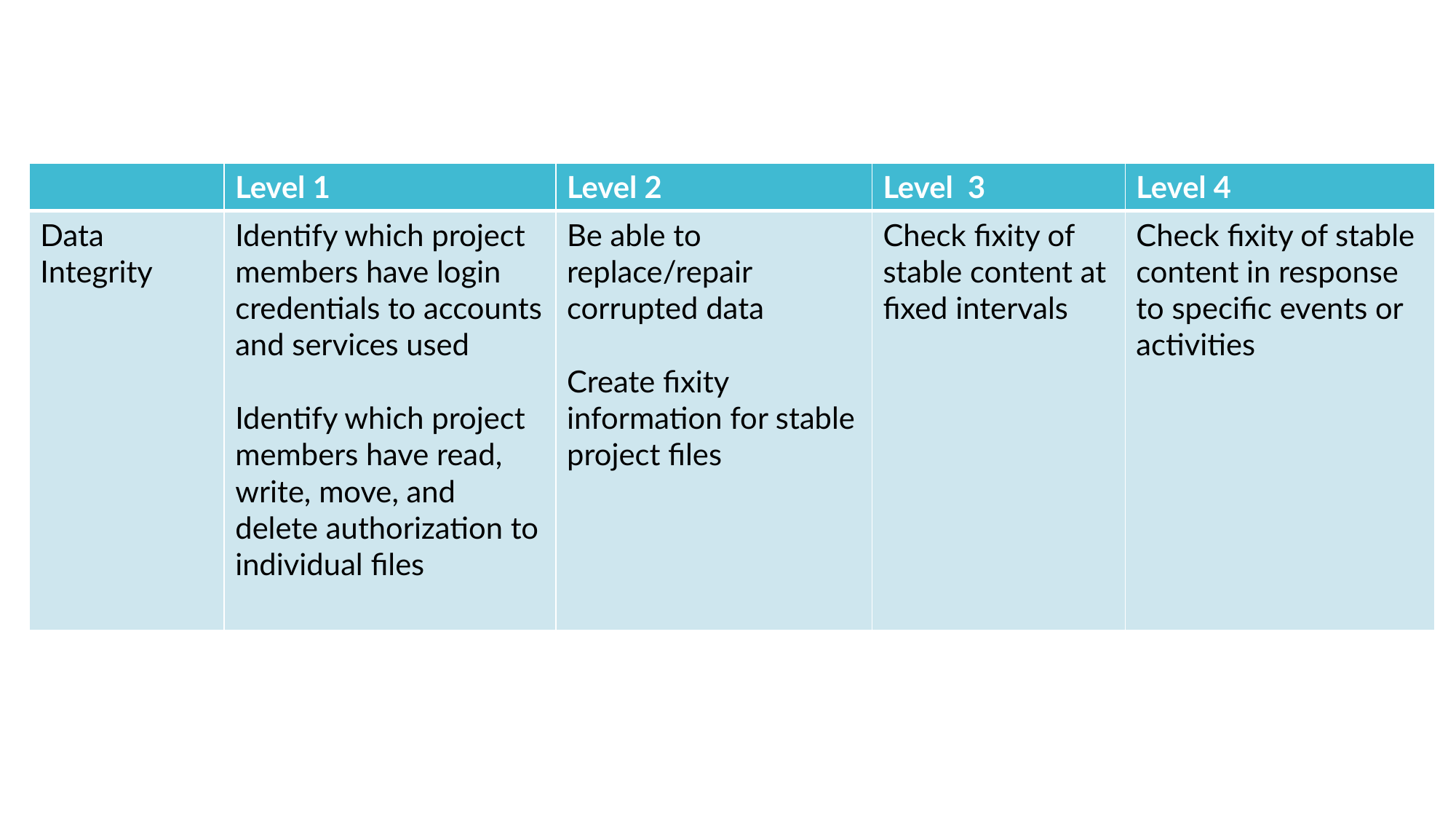

|  | Level 1 | Level 2 | Level  3 | Level 4 |
| --- | --- | --- | --- | --- |
| Data Integrity | Identify which project members have login credentials to accounts and services used Identify which project members have read, write, move, and delete authorization to individual files | Be able to replace/repair corrupted data Create fixity information for stable project files | Check fixity of stable content at fixed intervals | Check fixity of stable content in response to specific events or activities |